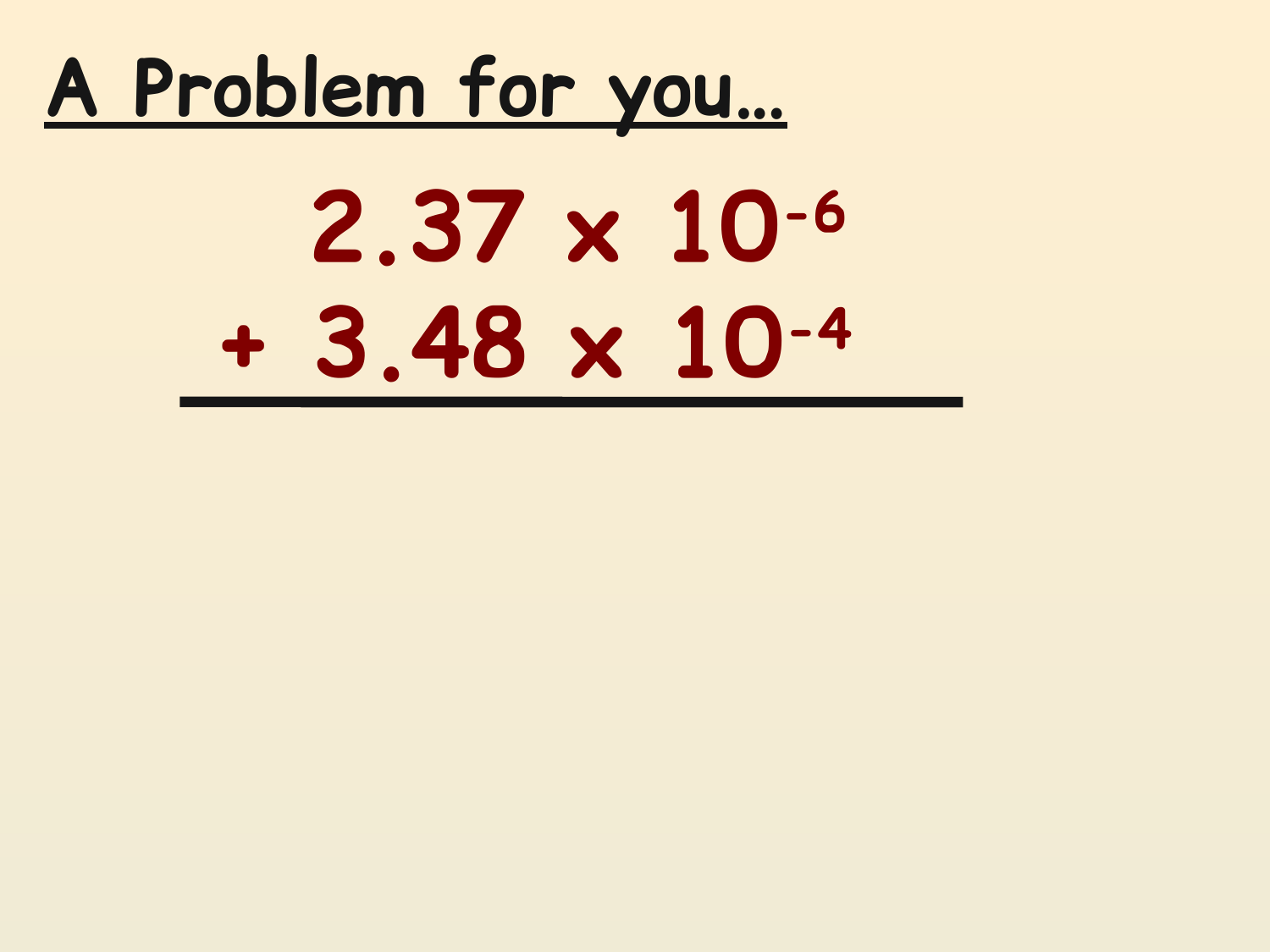

A Problem for you…
2.37 x 10-6
+ 3.48 x 10-4